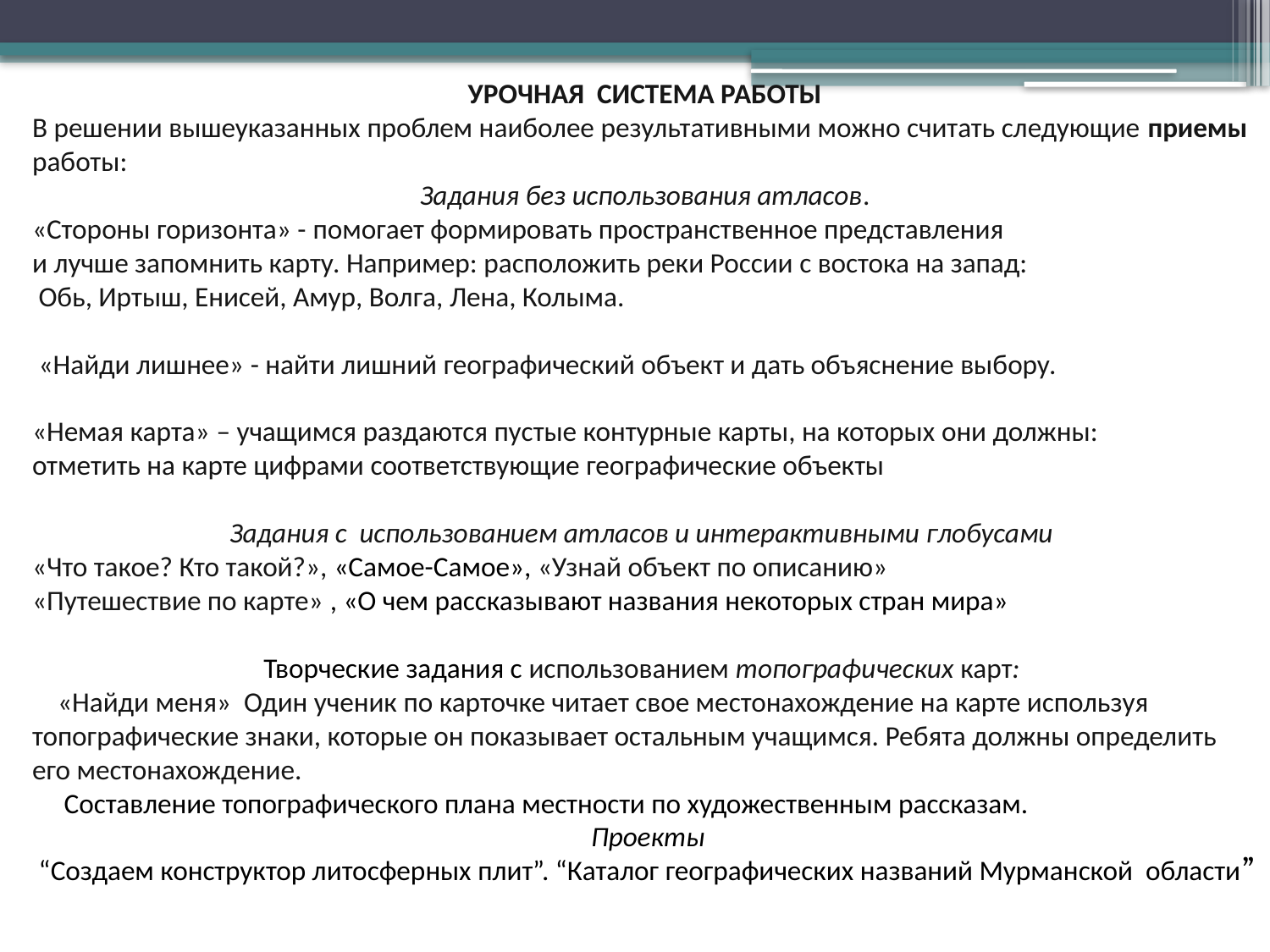

УРОЧНАЯ  СИСТЕМА РАБОТЫ
В решении вышеуказанных проблем наиболее результативными можно считать следующие приемы работы:
Задания без использования атласов.
«Стороны горизонта» - помогает формировать пространственное представления
и лучше запомнить карту. Например: расположить реки России с востока на запад:
 Обь, Иртыш, Енисей, Амур, Волга, Лена, Колыма.

 «Найди лишнее» - найти лишний географический объект и дать объяснение выбору.

«Немая карта» – учащимся раздаются пустые контурные карты, на которых они должны:
отметить на карте цифрами соответствующие географические объекты

Задания с  использованием атласов и интерактивными глобусами
«Что такое? Кто такой?», «Самое-Самое», «Узнай объект по описанию»
«Путешествие по карте» , «О чем рассказывают названия некоторых стран мира»

Творческие задания с использованием топографических карт:
    «Найди меня»  Один ученик по карточке читает свое местонахождение на карте используя топографические знаки, которые он показывает остальным учащимся. Ребята должны определить его местонахождение.
     Составление топографического плана местности по художественным рассказам.
 Проекты
 “Создаем конструктор литосферных плит”. “Каталог географических названий Мурманской  области”